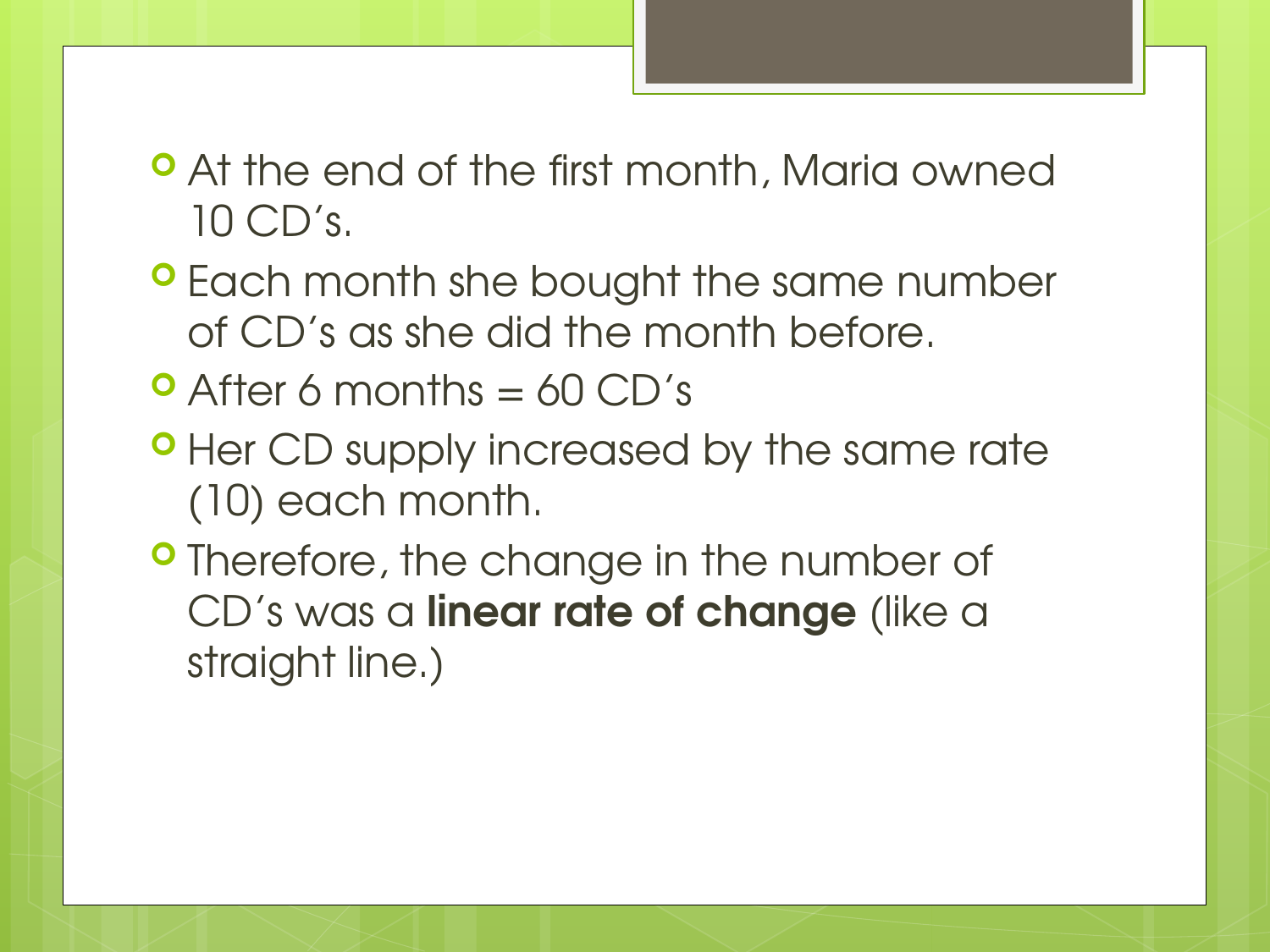

At the end of the first month, Maria owned 10 CD’s.
Each month she bought the same number of CD’s as she did the month before.
After 6 months = 60 CD’s
Her CD supply increased by the same rate (10) each month.
Therefore, the change in the number of CD’s was a linear rate of change (like a straight line.)